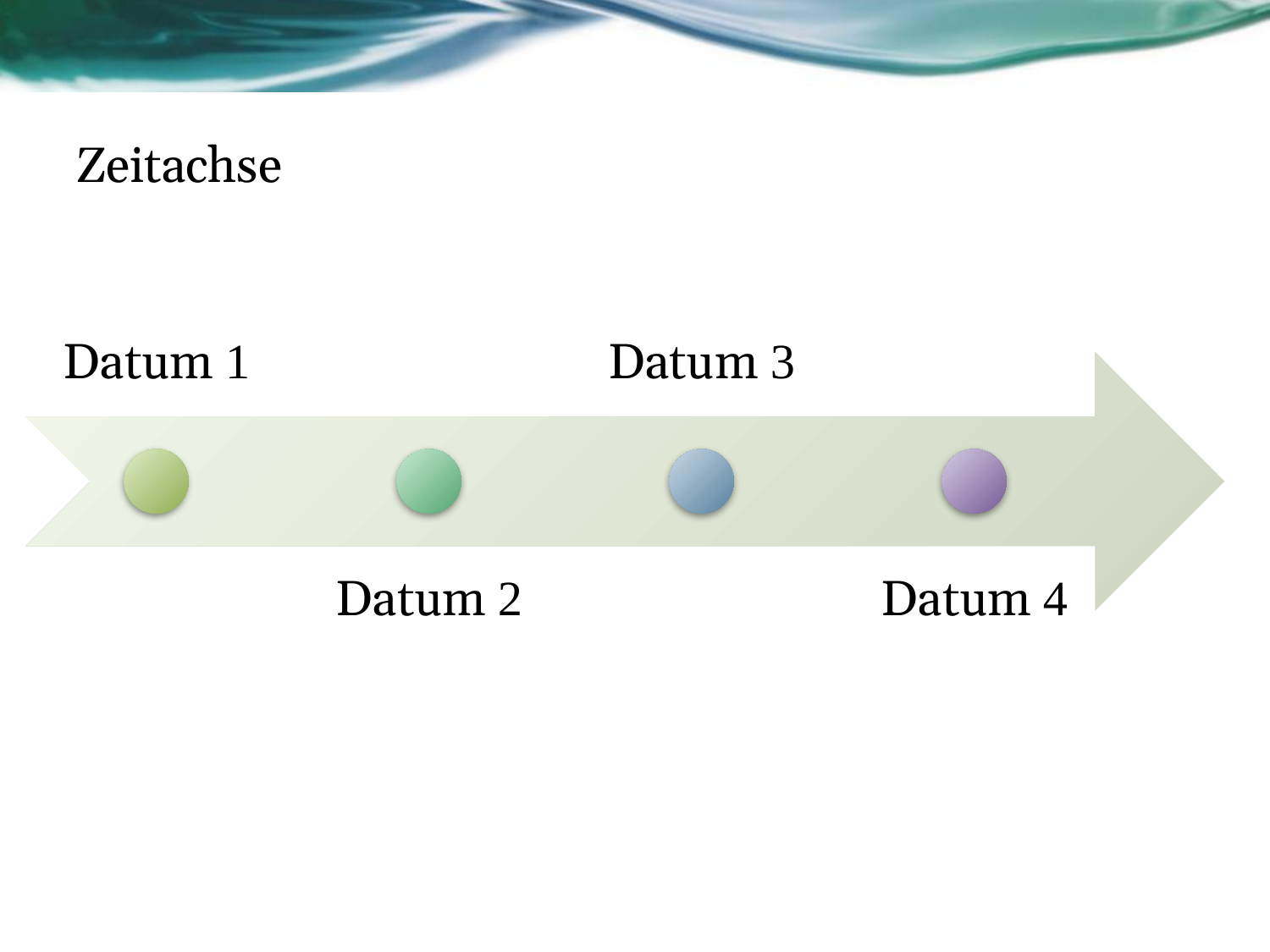

# Zeitachse
Datum 1
Datum 2
Datum 3
Datum 4